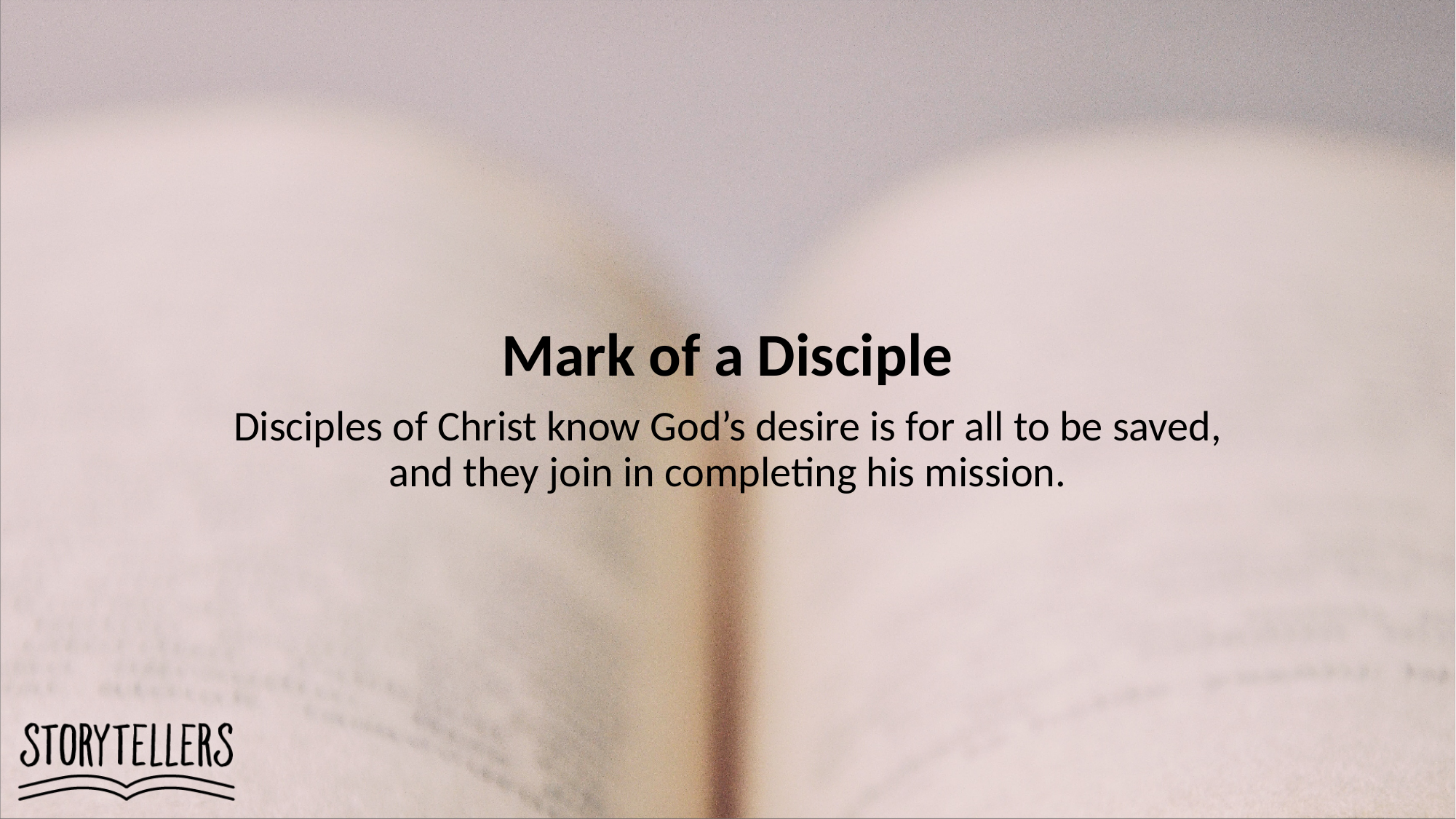

Mark of a Disciple
Disciples of Christ know God’s desire is for all to be saved,
and they join in completing his mission.